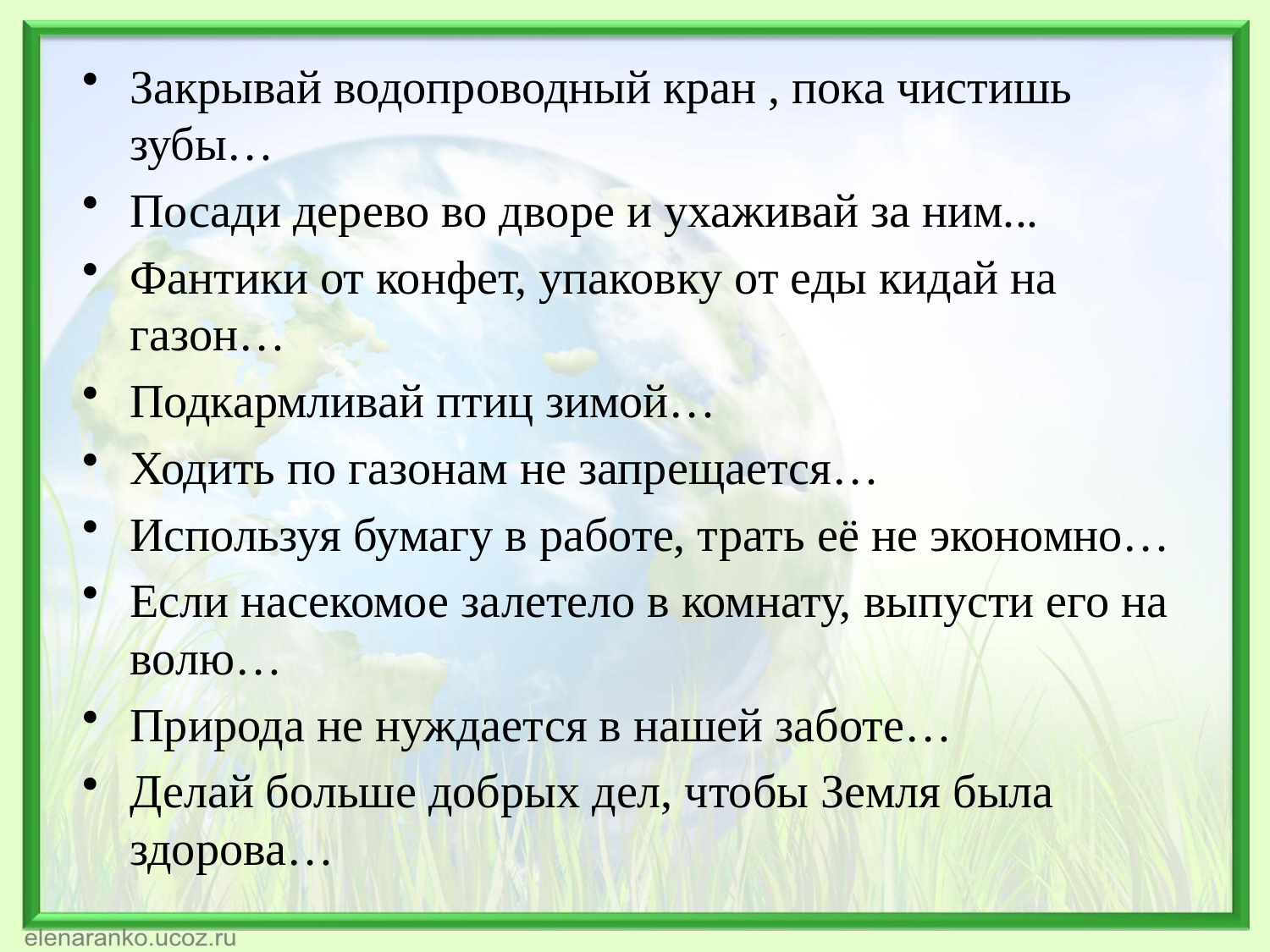

Закрывай водопроводный кран , пока чистишь зубы…
Посади дерево во дворе и ухаживай за ним...
Фантики от конфет, упаковку от еды кидай на газон…
Подкармливай птиц зимой…
Ходить по газонам не запрещается…
Используя бумагу в работе, трать её не экономно…
Если насекомое залетело в комнату, выпусти его на волю…
Природа не нуждается в нашей заботе…
Делай больше добрых дел, чтобы Земля была здорова…